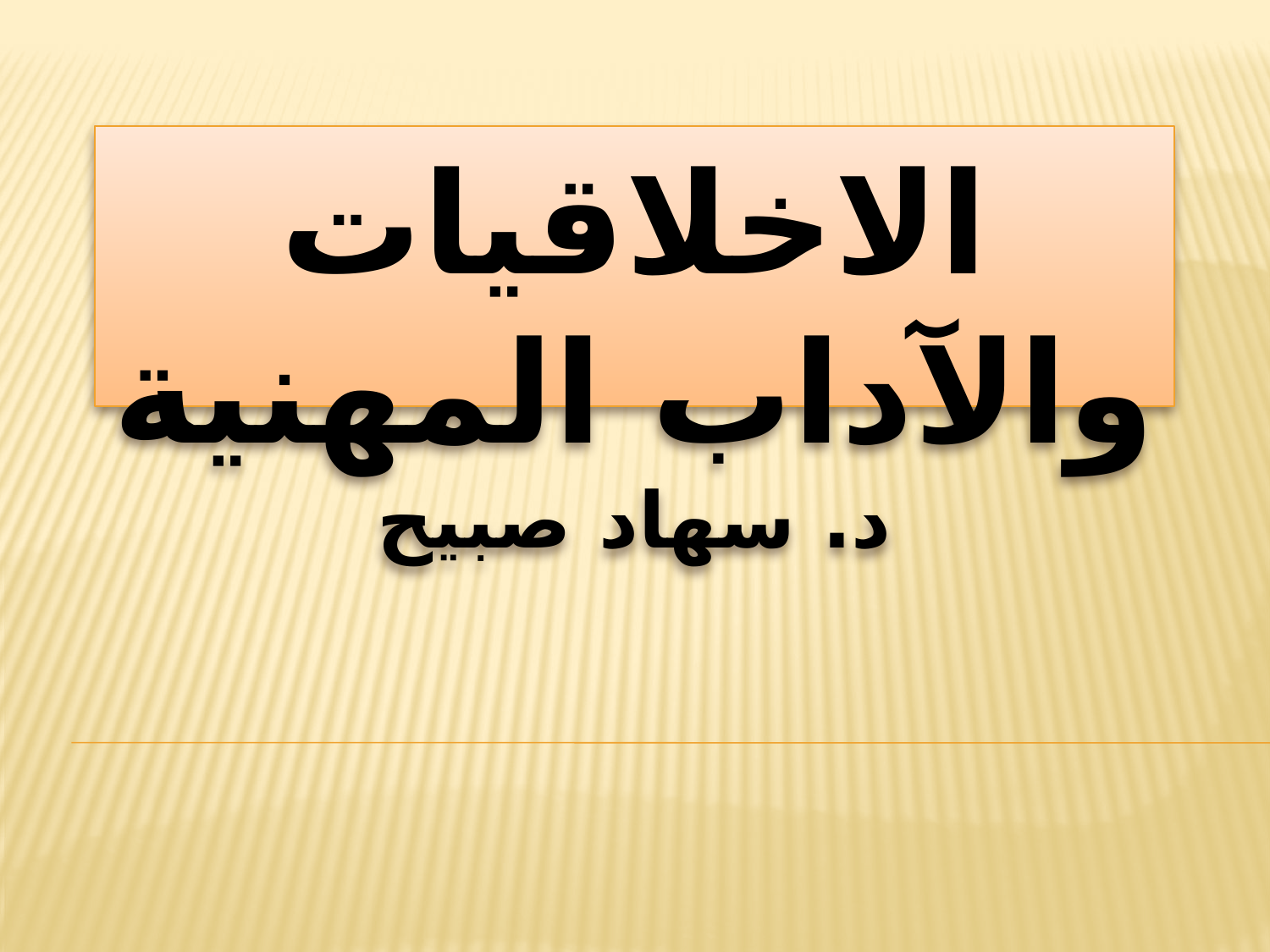

# الاخلاقيات والآداب المهنية د. سهاد صبيح